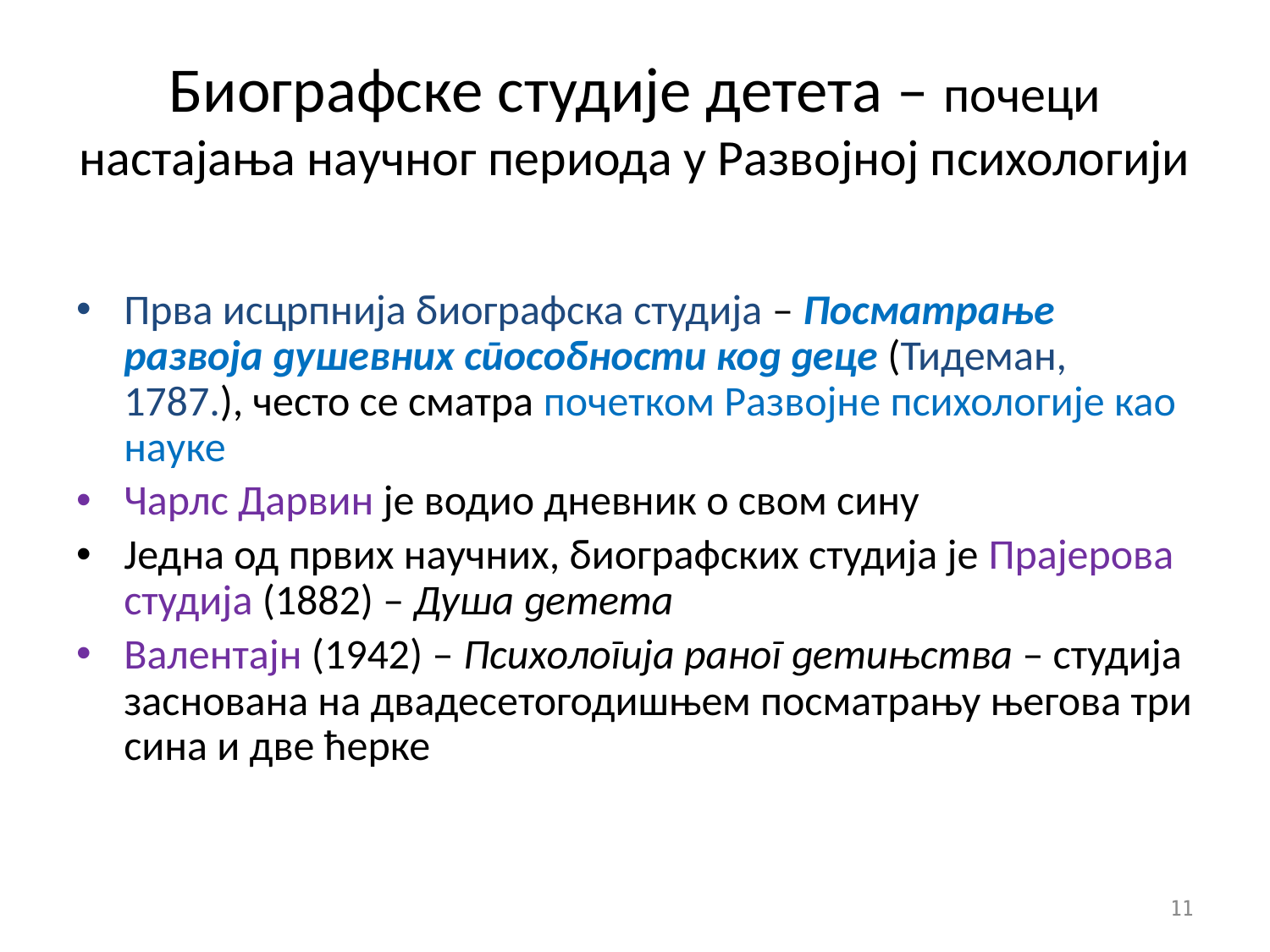

# Биографске студије детета – почеци настајања научног периода у Развојној психологији

Прва исцрпнија биографска студија – Посматрање развоја душевних способности код деце (Тидеман, 1787.), често се сматра почетком Развојне психологије као науке
Чарлс Дарвин је водио дневник о свом сину
Једна од првих научних, биографских студија је Прајерова студија (1882) – Душа детета
Валентајн (1942) – Психологија раног детињства – студија заснована на двадесетогодишњем посматрању његова три сина и две ћерке
11